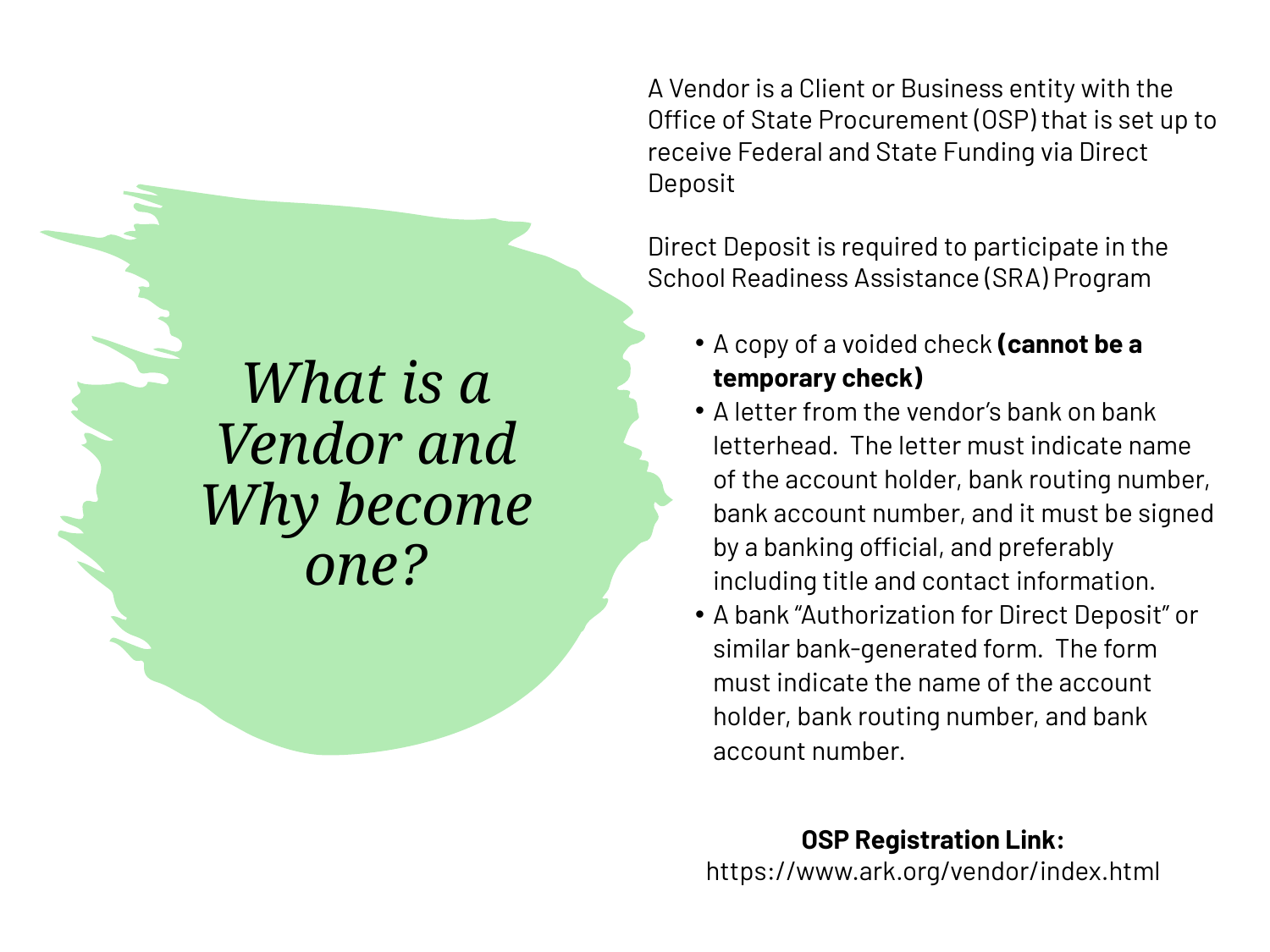

A Vendor is a Client or Business entity with the Office of State Procurement (OSP) that is set up to receive Federal and State Funding via Direct Deposit

Direct Deposit is required to participate in the School Readiness Assistance (SRA) Program

A copy of a voided check (cannot be a temporary check)
A letter from the vendor’s bank on bank letterhead.  The letter must indicate name of the account holder, bank routing number, bank account number, and it must be signed by a banking official, and preferably including title and contact information.
A bank “Authorization for Direct Deposit” or similar bank-generated form.  The form must indicate the name of the account holder, bank routing number, and bank account number.

OSP Registration Link:
https://www.ark.org/vendor/index.html

# What is a Vendor and Why become one?